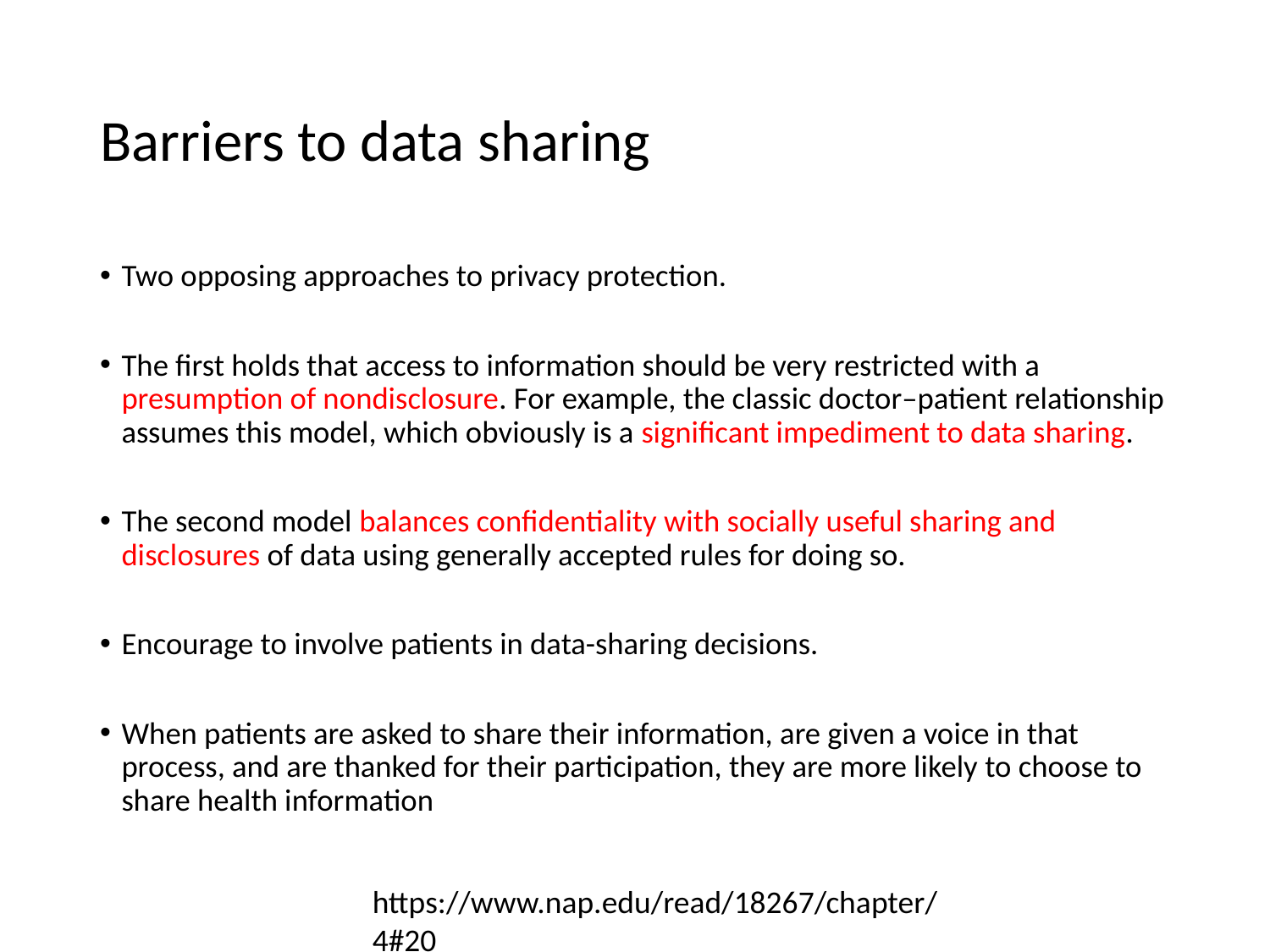

# Barriers to data sharing
Two opposing approaches to privacy protection.

The first holds that access to information should be very restricted with a presumption of nondisclosure. For example, the classic doctor–patient relationship assumes this model, which obviously is a significant impediment to data sharing.

The second model balances confidentiality with socially useful sharing and disclosures of data using generally accepted rules for doing so.

Encourage to involve patients in data-sharing decisions.

When patients are asked to share their information, are given a voice in that process, and are thanked for their participation, they are more likely to choose to share health information
https://www.nap.edu/read/18267/chapter/4#20